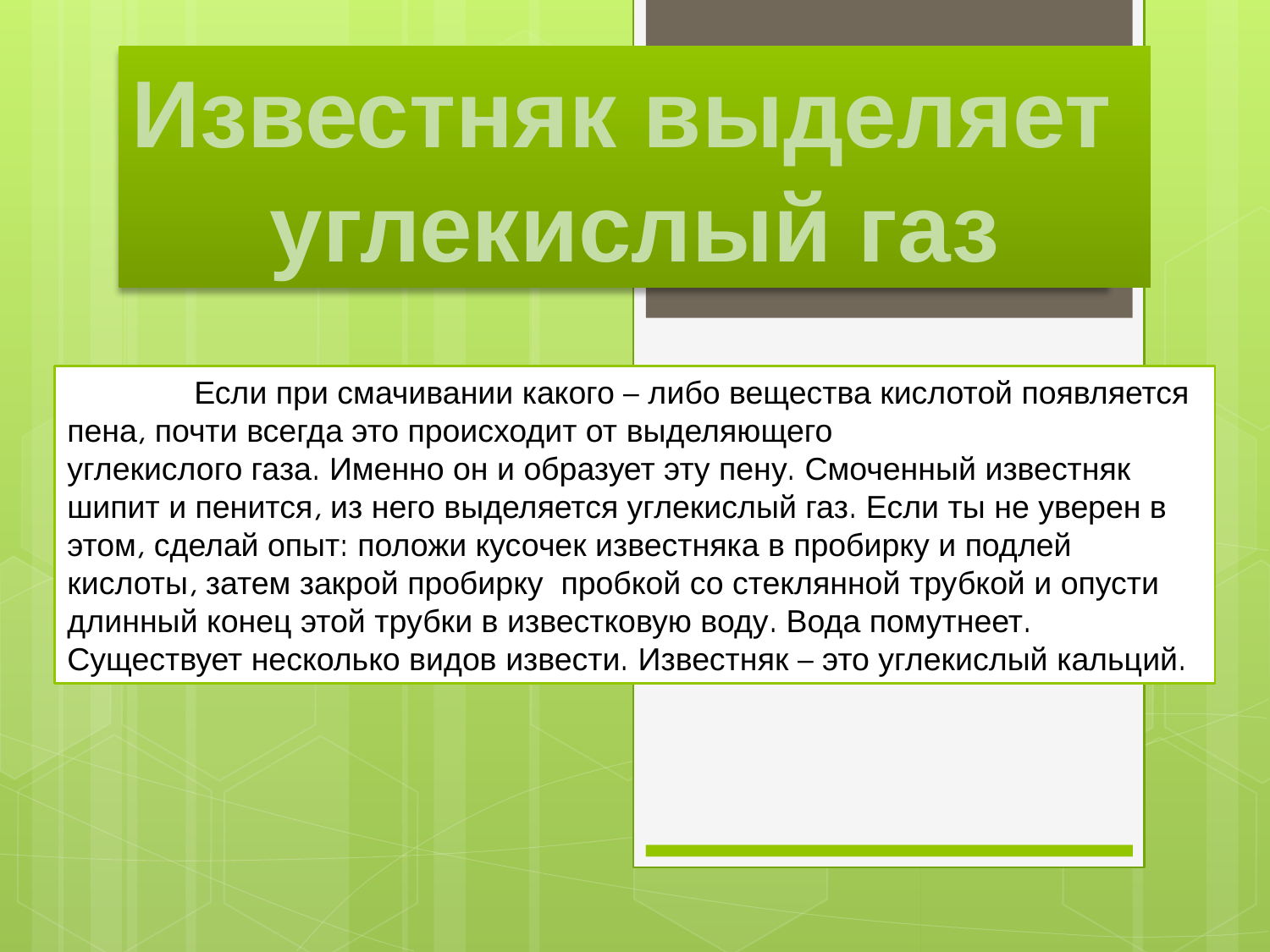

Известняк выделяет
углекислый газ
	Если при смачивании какого – либо вещества кислотой появляется пена, почти всегда это происходит от выделяющего
углекислого газа. Именно он и образует эту пену. Смоченный известняк шипит и пенится, из него выделяется углекислый газ. Если ты не уверен в этом, сделай опыт: положи кусочек известняка в пробирку и подлей кислоты, затем закрой пробирку  пробкой со стеклянной трубкой и опусти длинный конец этой трубки в известковую воду. Вода помутнеет. Существует несколько видов извести. Известняк – это углекислый кальций.